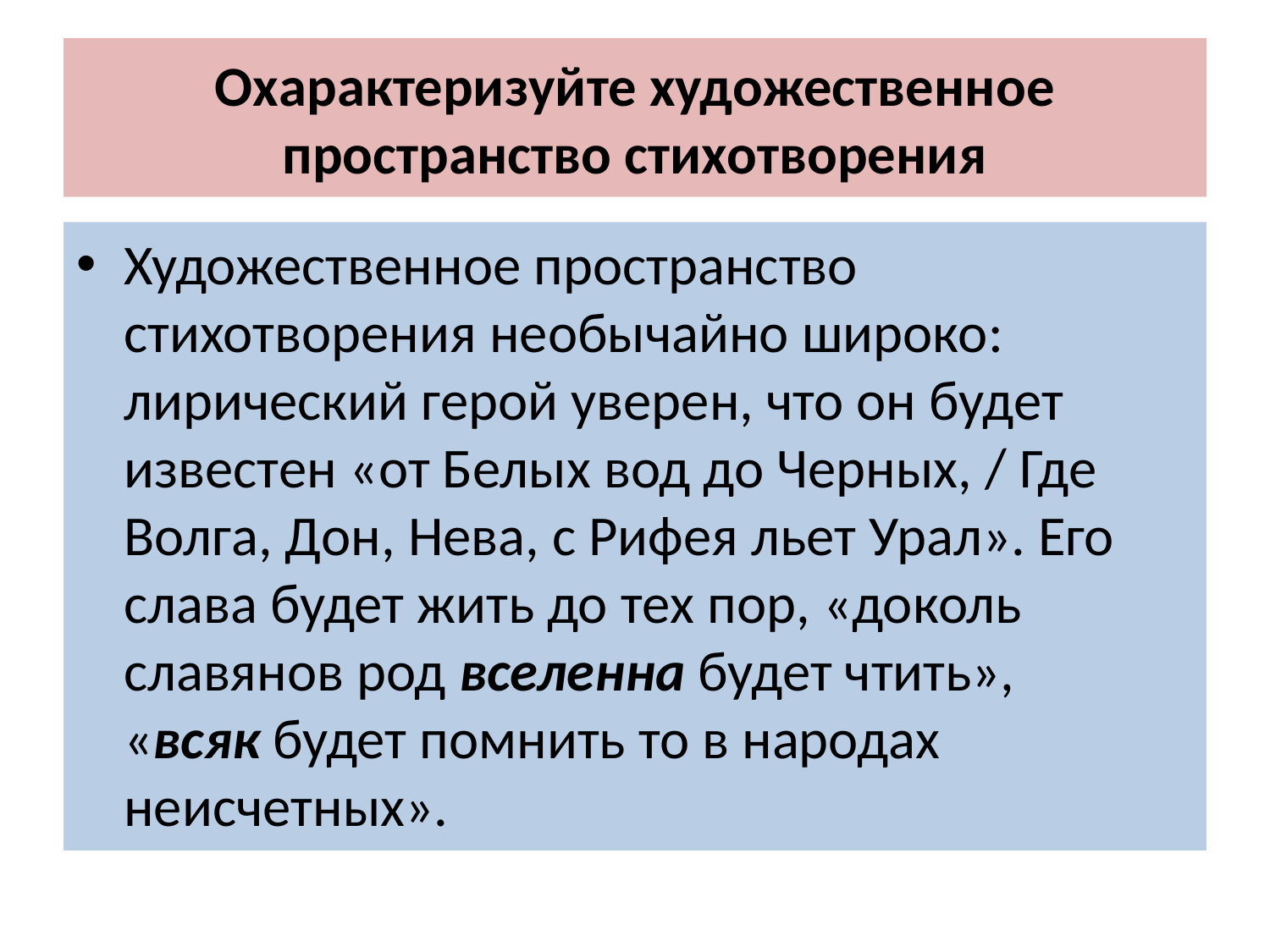

# Охарактеризуйте художественное пространство стихотворения
Художественное пространство стихотворения необычайно широко: лирический герой уверен, что он будет известен «от Белых вод до Черных, / Где Волга, Дон, Нева, с Рифея льет Урал». Его слава будет жить до тех пор, «доколь славянов род вселенна будет чтить», «всяк будет помнить то в народах неисчетных».